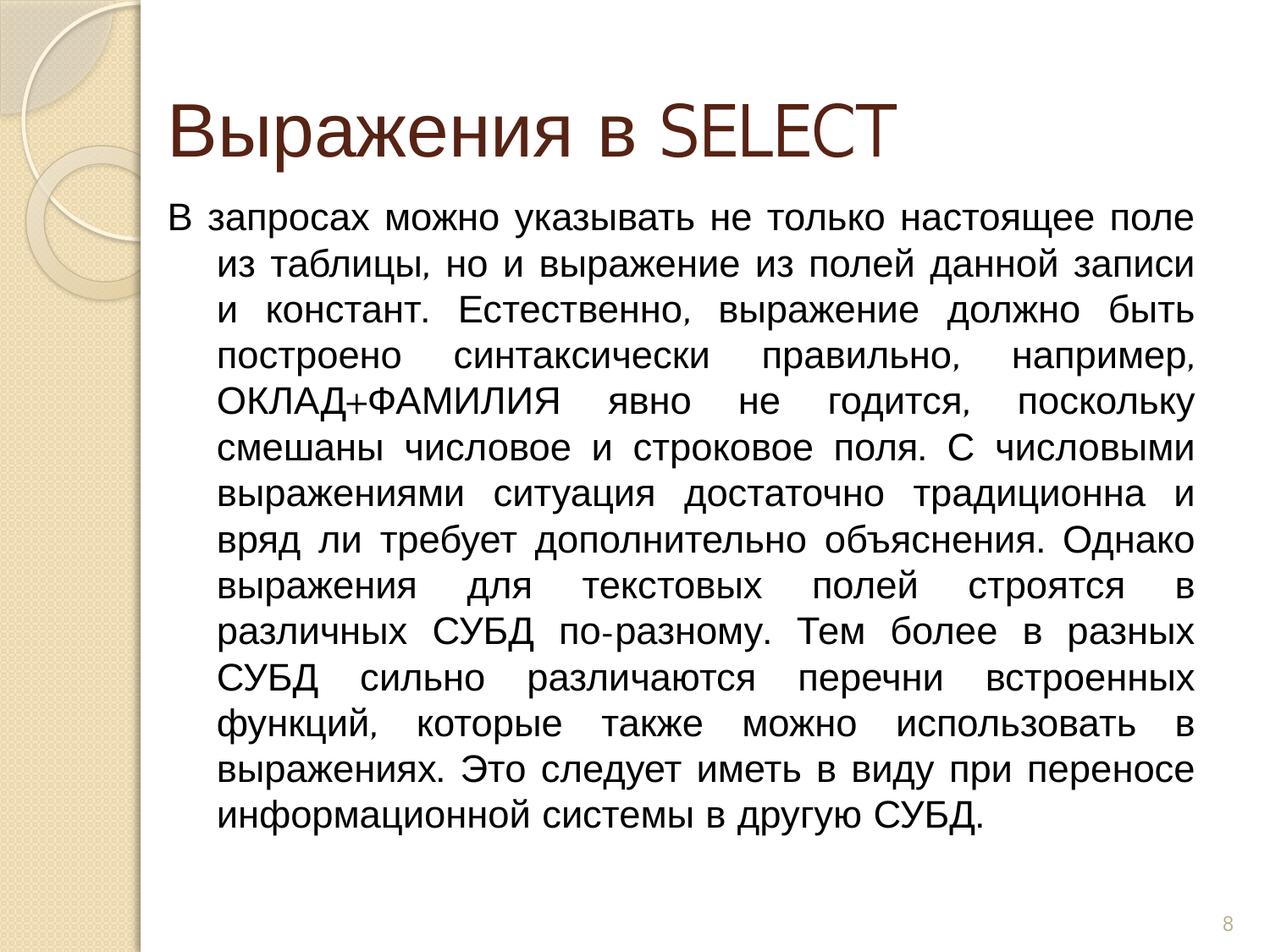

# Выражения в SELECT
В запросах можно указывать не только настоящее поле из таблицы, но и выражение из полей данной записи и констант. Естественно, выражение должно быть построено синтаксически правильно, например, ОКЛАД+ФАМИЛИЯ явно не годится, поскольку смешаны числовое и строковое поля. С числовыми выражениями ситуация достаточно традиционна и вряд ли требует дополнительно объяснения. Однако выражения для текстовых полей строятся в различных СУБД по-разному. Тем более в разных СУБД сильно различаются перечни встроенных функций, которые также можно использовать в выражениях. Это следует иметь в виду при переносе информационной системы в другую СУБД.
8